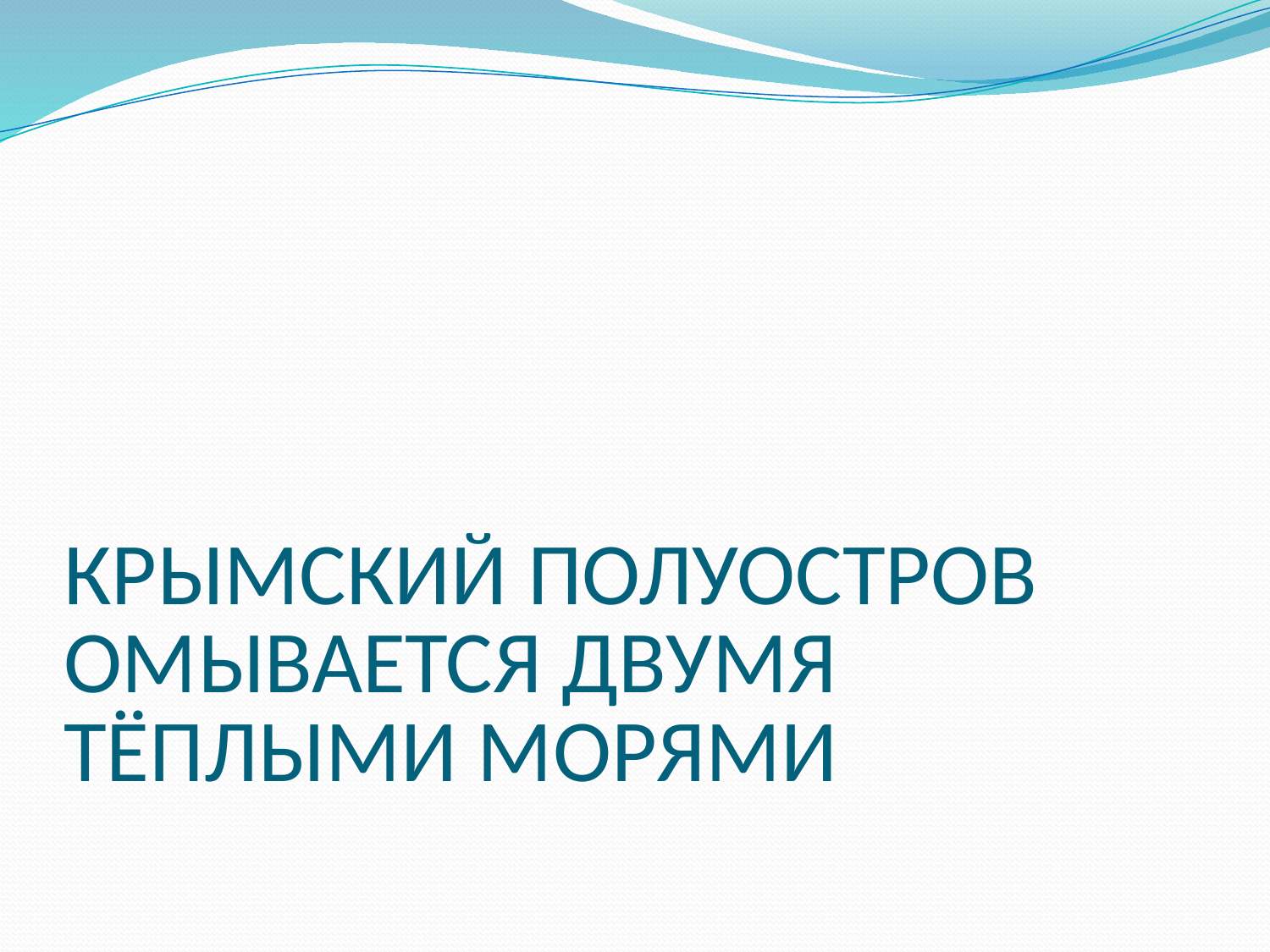

# КРЫМСКИЙ ПОЛУОСТРОВ ОМЫВАЕТСЯ ДВУМЯ ТЁПЛЫМИ МОРЯМИ